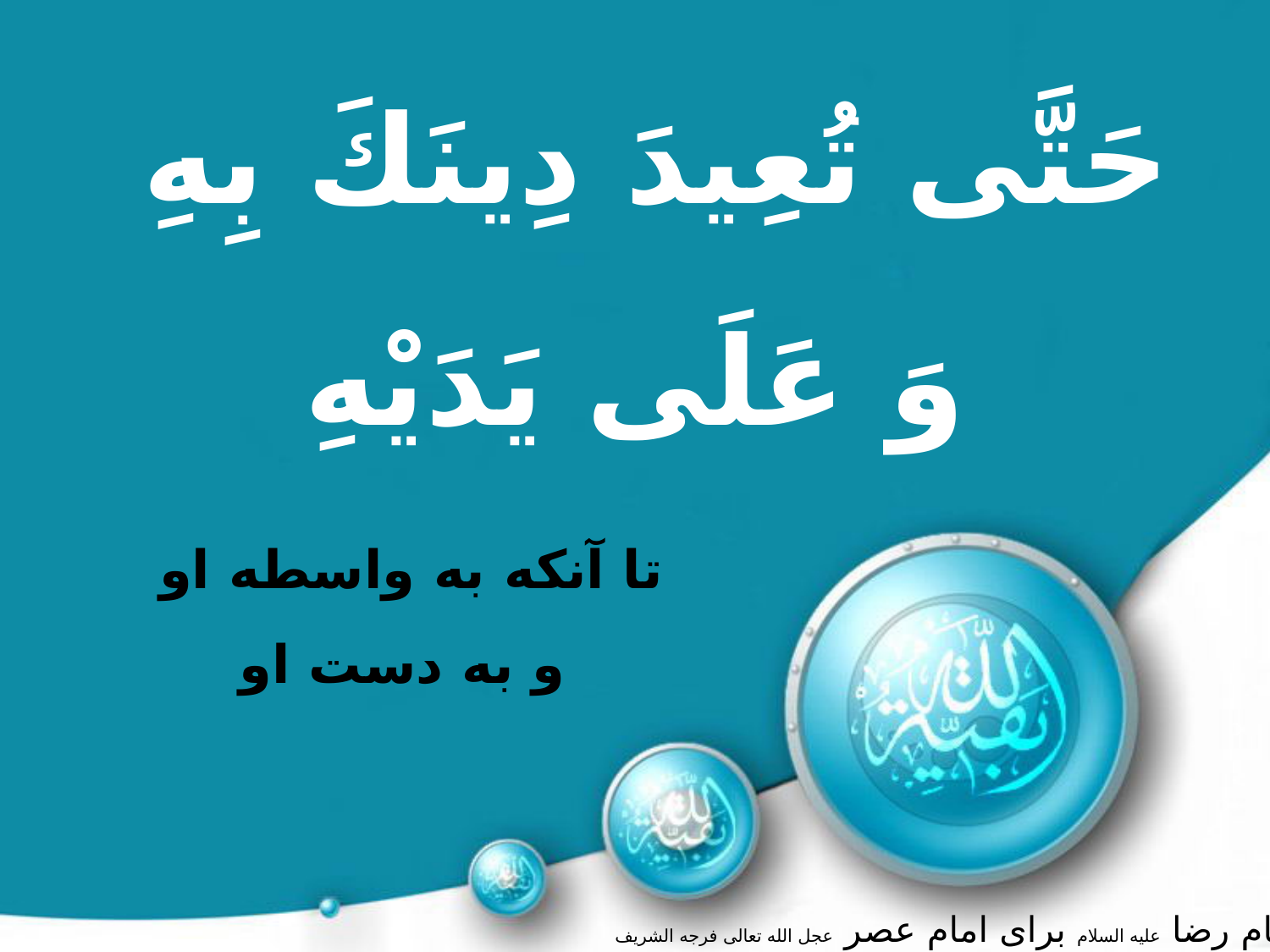

حَتَّى تُعِيدَ دِينَكَ بِهِ
وَ عَلَى يَدَيْهِ
تا آنكه به واسطه او
و به دست او